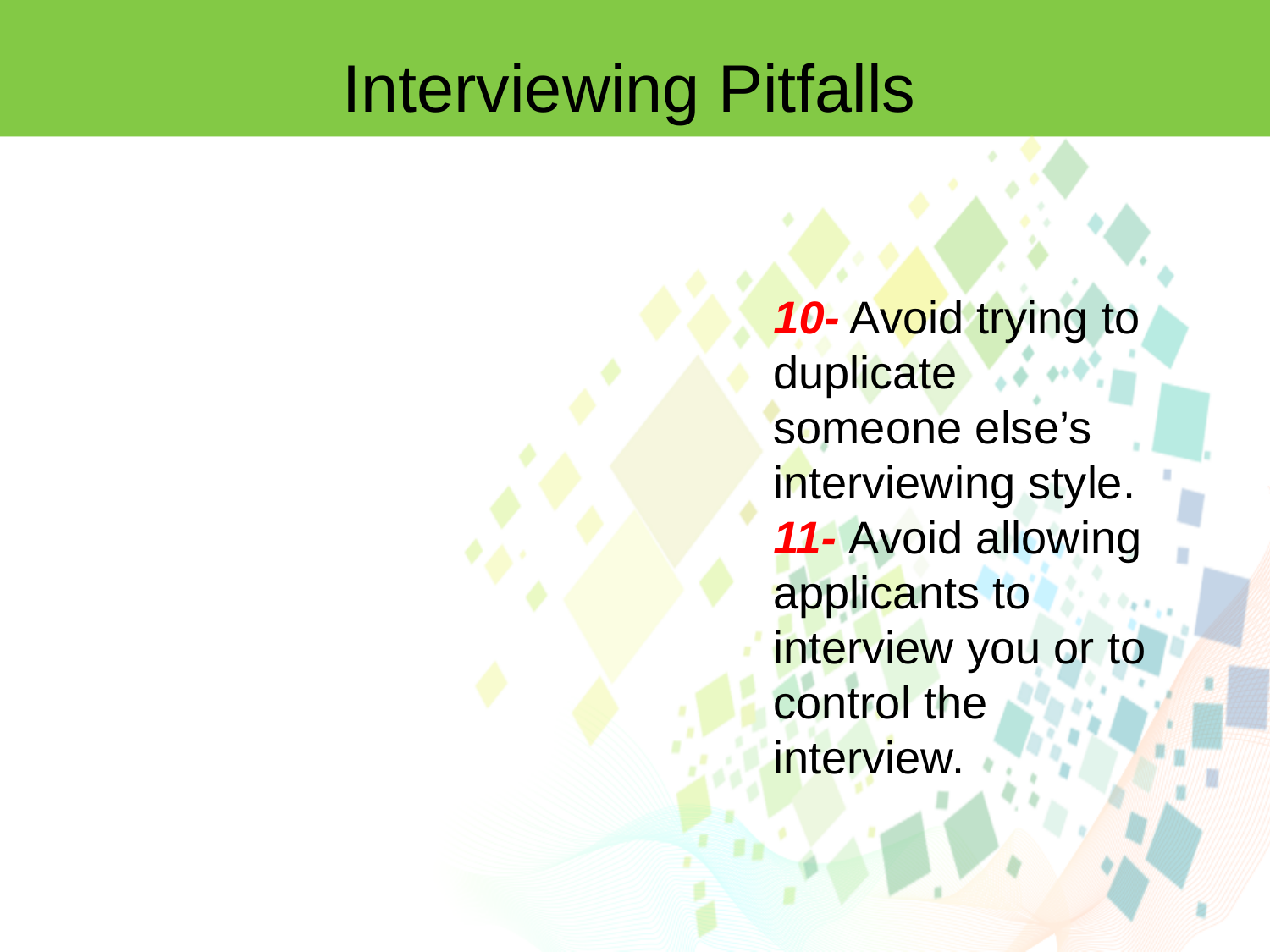

Interviewing Pitfalls
10- Avoid trying to duplicate someone else’s interviewing style.
11- Avoid allowing applicants to interview you or to control the interview.